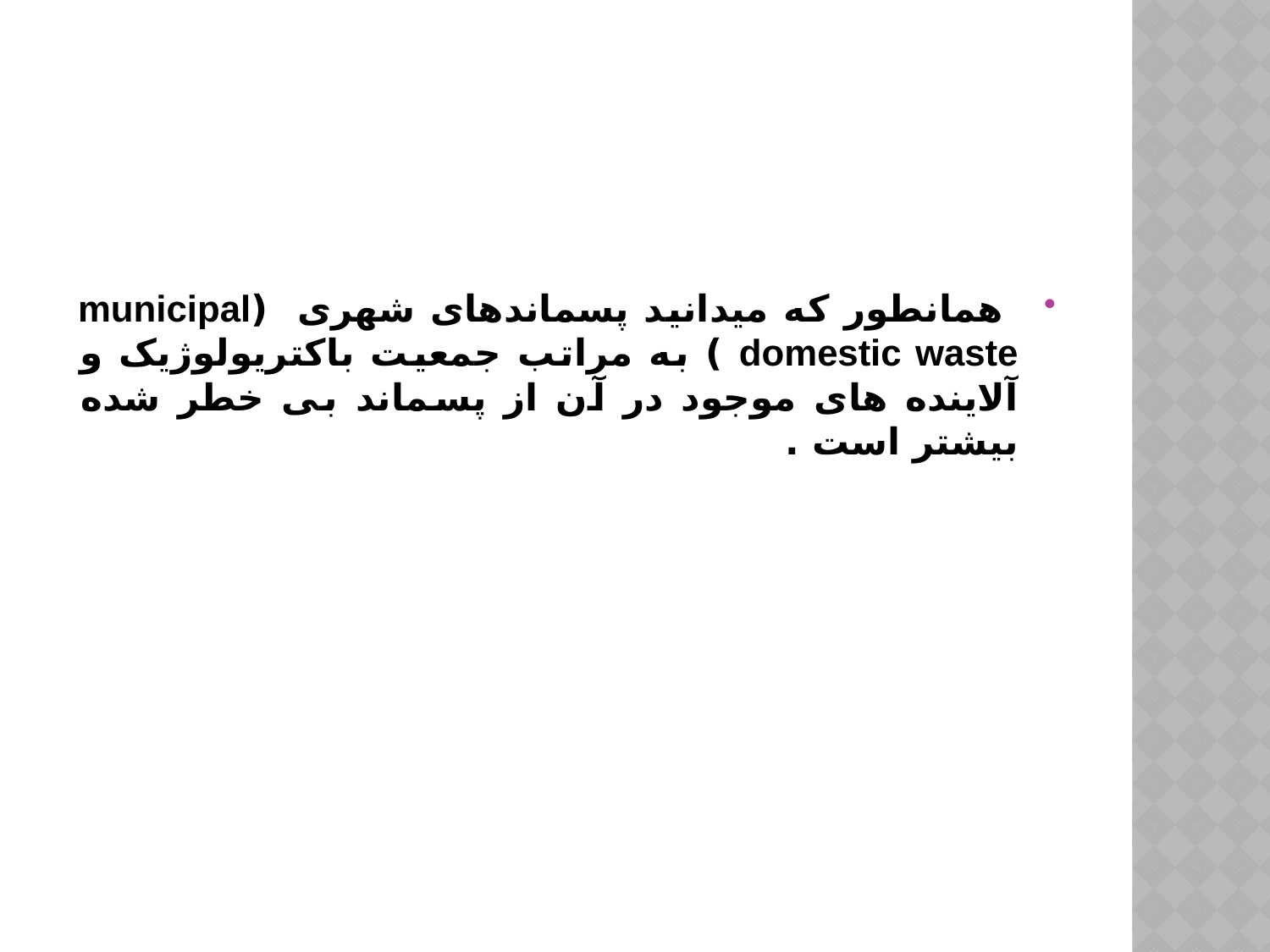

#

 همانطور که میدانید پسماندهای شهری  (municipal domestic waste ) به مراتب جمعیت باکتریولوژیک و آلاینده های موجود در آن از پسماند بی خطر شده بیشتر است .